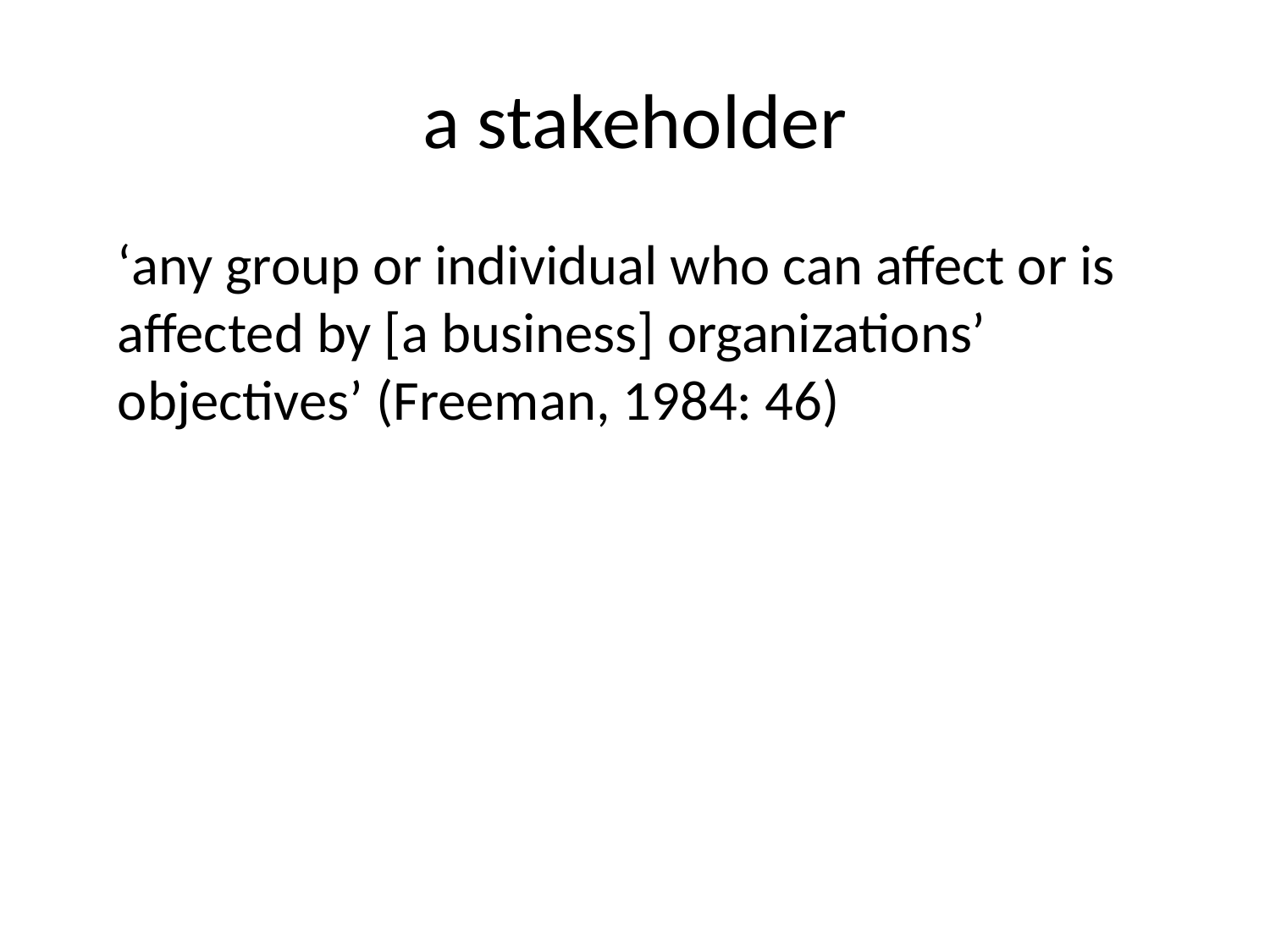

# a stakeholder
‘any group or individual who can affect or is affected by [a business] organizations’ objectives’ (Freeman, 1984: 46)